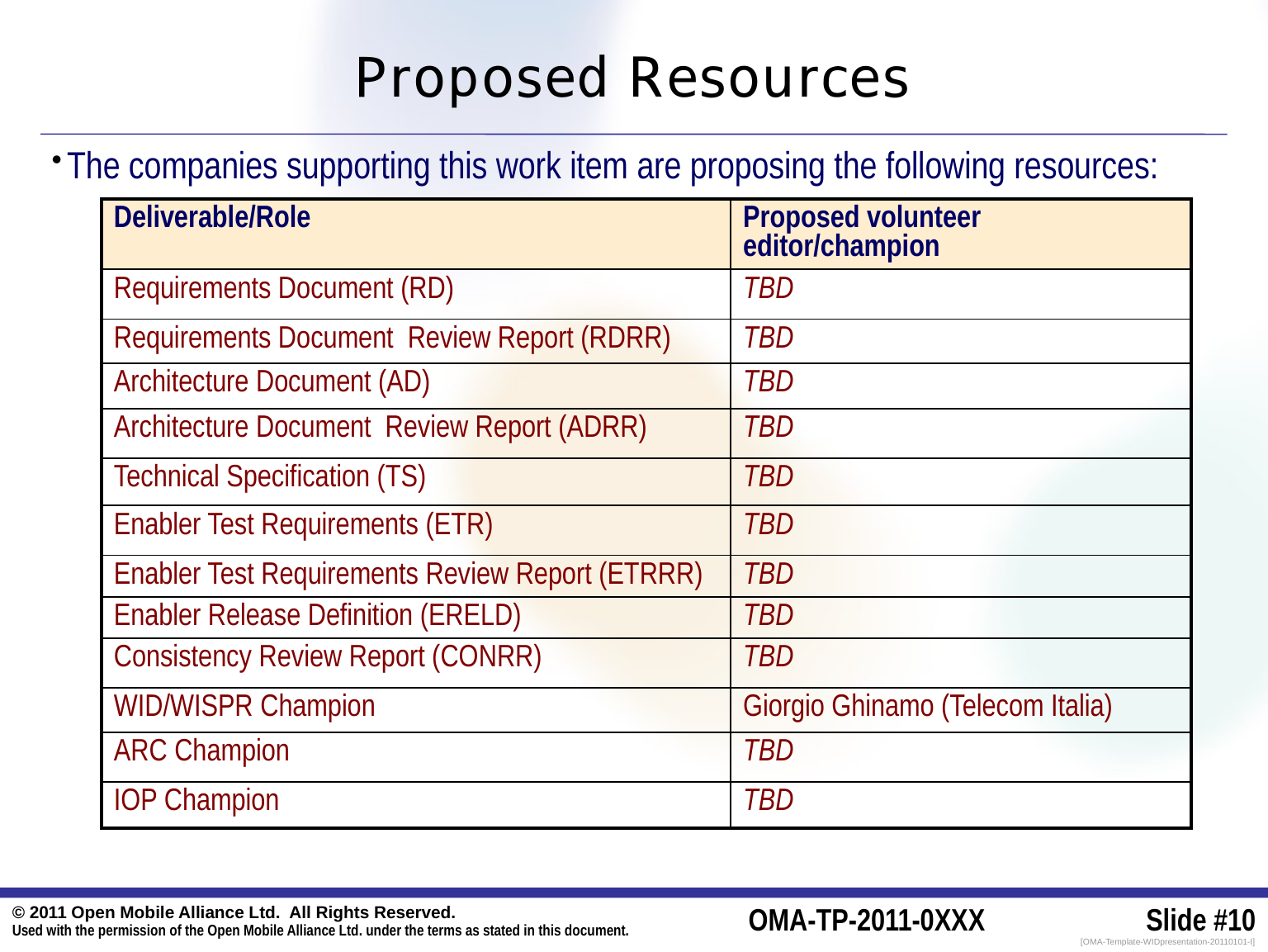

Proposed Resources
The companies supporting this work item are proposing the following resources:
| Deliverable/Role | Proposed volunteer editor/champion |
| --- | --- |
| Requirements Document (RD) | TBD |
| Requirements Document Review Report (RDRR) | TBD |
| Architecture Document (AD) | TBD |
| Architecture Document Review Report (ADRR) | TBD |
| Technical Specification (TS) | TBD |
| Enabler Test Requirements (ETR) | TBD |
| Enabler Test Requirements Review Report (ETRRR) | TBD |
| Enabler Release Definition (ERELD) | TBD |
| Consistency Review Report (CONRR) | TBD |
| WID/WISPR Champion | Giorgio Ghinamo (Telecom Italia) |
| ARC Champion | TBD |
| IOP Champion | TBD |